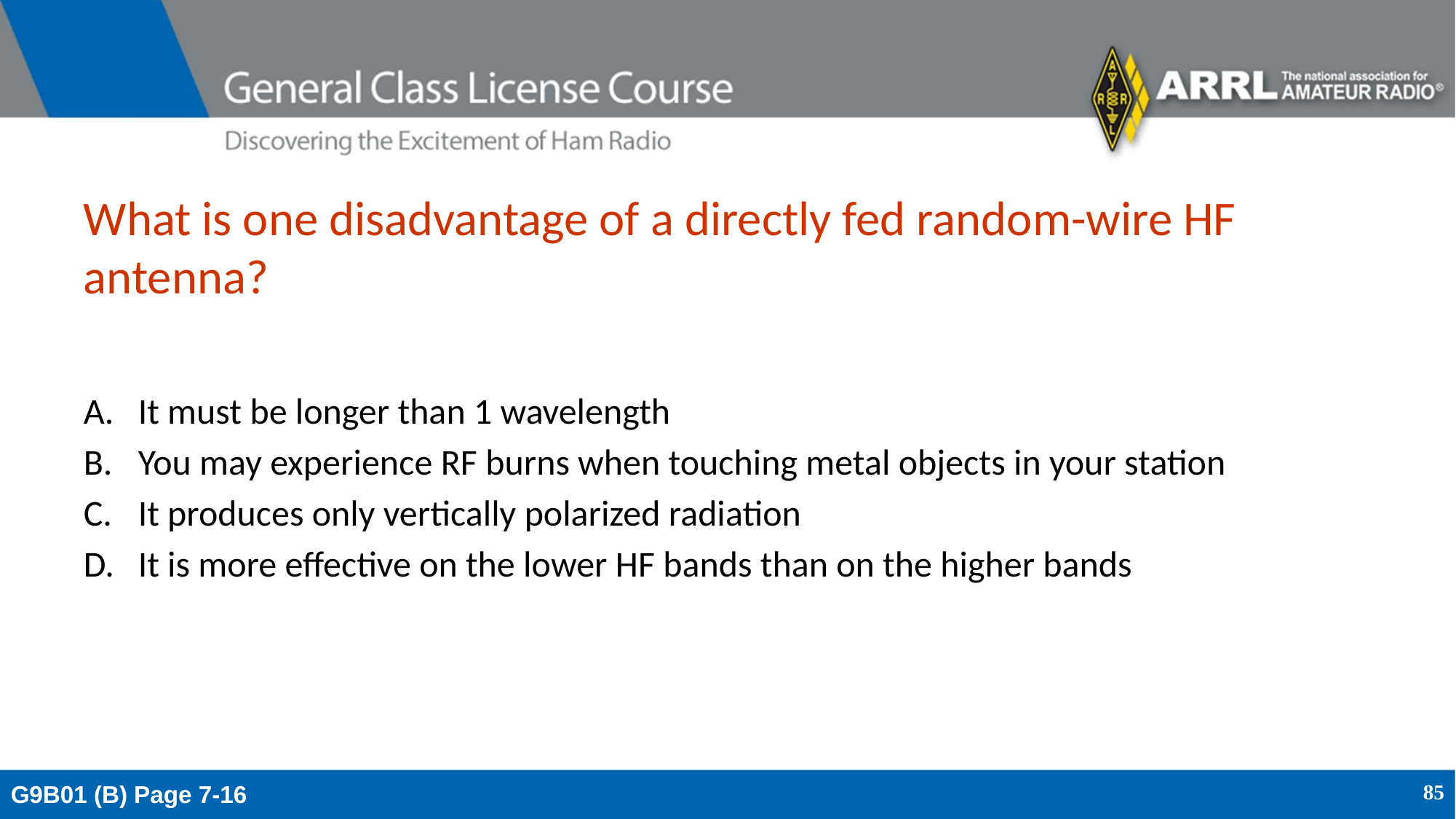

# What is one disadvantage of a directly fed random-wire HF antenna?
It must be longer than 1 wavelength
You may experience RF burns when touching metal objects in your station
It produces only vertically polarized radiation
It is more effective on the lower HF bands than on the higher bands
G9B01 (B) Page 7-16
85